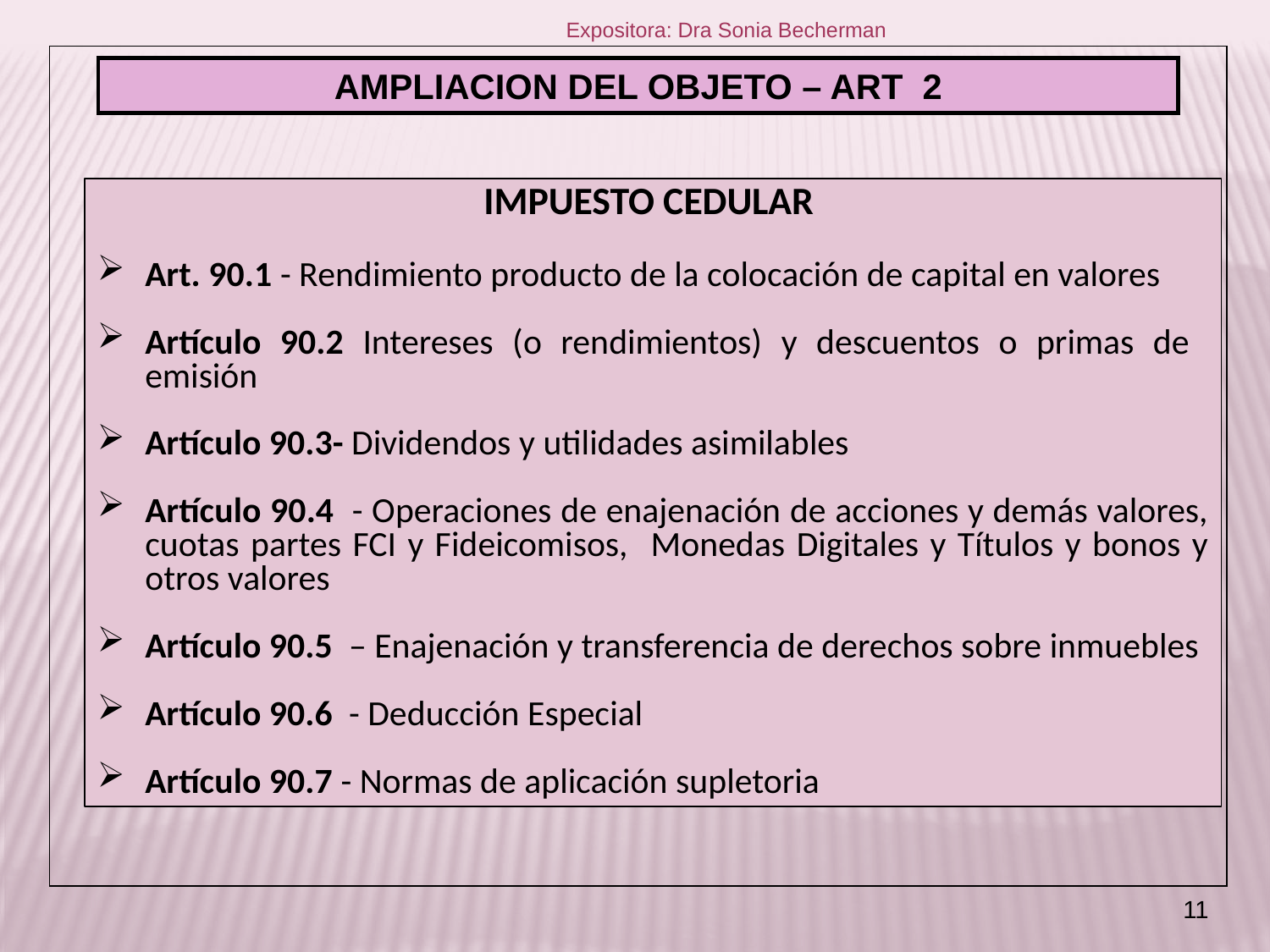

Expositora: Dra Sonia Becherman

AMPLIACION DEL OBJETO – ART  2

IMPUESTO CEDULAR

Art. 90.1 - Rendimiento producto de la colocación de capital en valores

Artículo 90.2 Intereses (o rendimientos) y descuentos o primas de  emisión

Artículo 90.3- Dividendos y utilidades asimilables

Artículo 90.4  - Operaciones de enajenación de acciones y demás valores, cuotas partes FCI y Fideicomisos,  Monedas Digitales y Títulos y bonos y otros valores

Artículo 90.5  – Enajenación y transferencia de derechos sobre inmuebles

Artículo 90.6  - Deducción Especial

Artículo 90.7 - Normas de aplicación supletoria
11